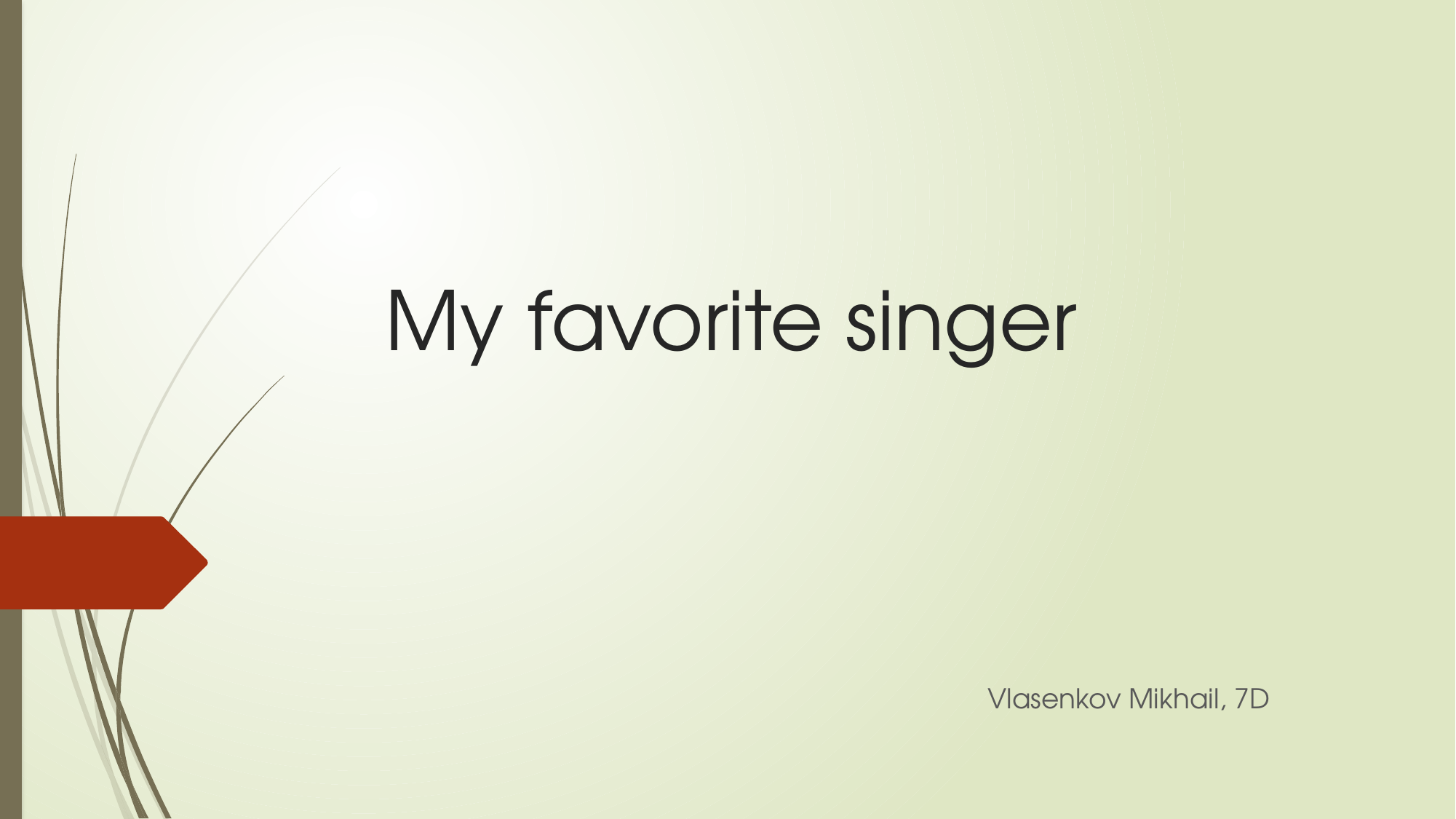

# My favorite singer
Vlasenkov Mikhail, 7D